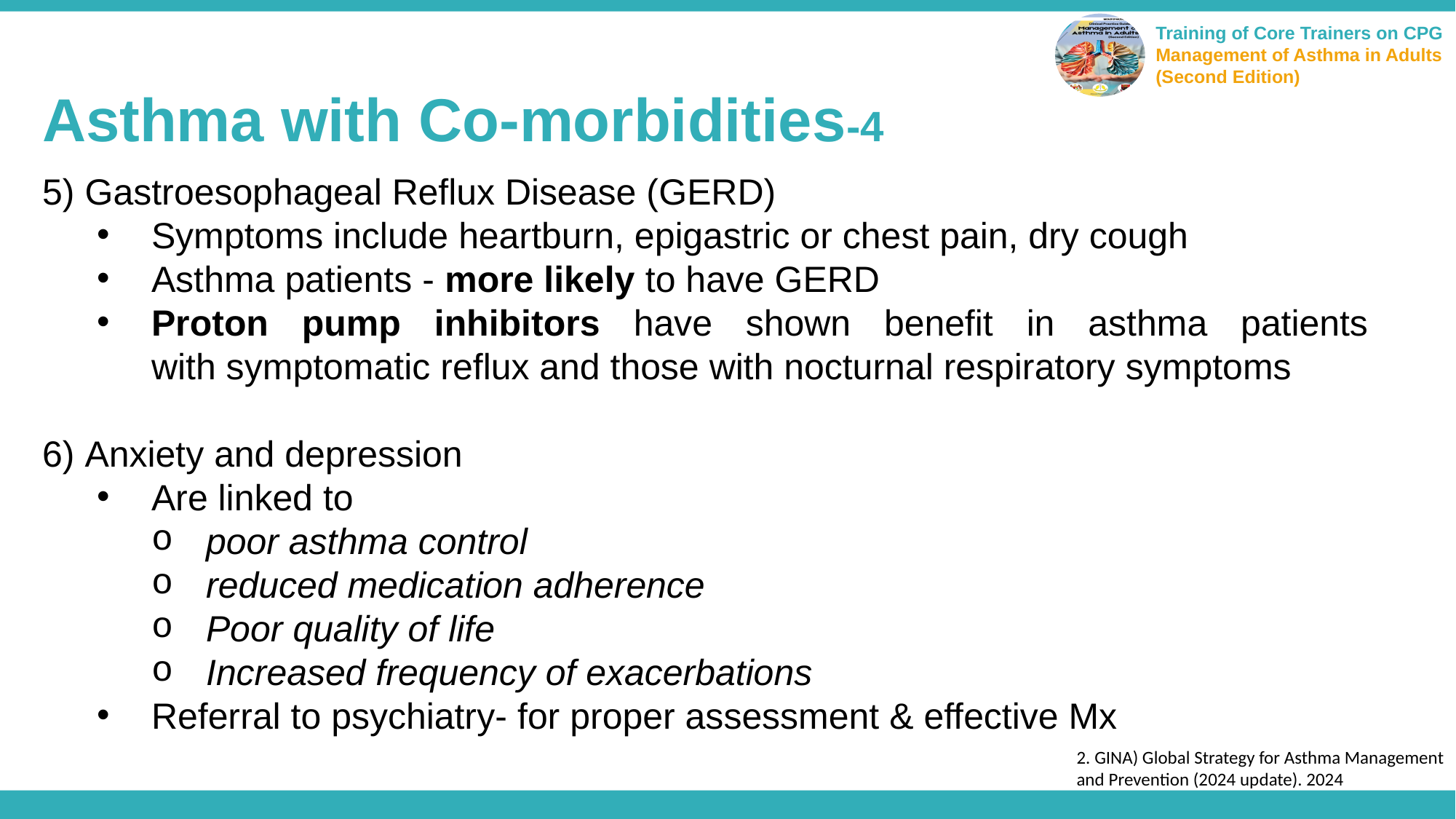

Asthma with Co-morbidities-4
5) Gastroesophageal Reflux Disease (GERD)
Symptoms include heartburn, epigastric or chest pain, dry cough
Asthma patients - more likely to have GERD
Proton pump inhibitors have shown benefit in asthma patients with symptomatic reflux and those with nocturnal respiratory symptoms

6) Anxiety and depression
Are linked to
poor asthma control
reduced medication adherence
Poor quality of life
Increased frequency of exacerbations
Referral to psychiatry- for proper assessment & effective Mx
2. GINA) Global Strategy for Asthma Management and Prevention (2024 update). 2024